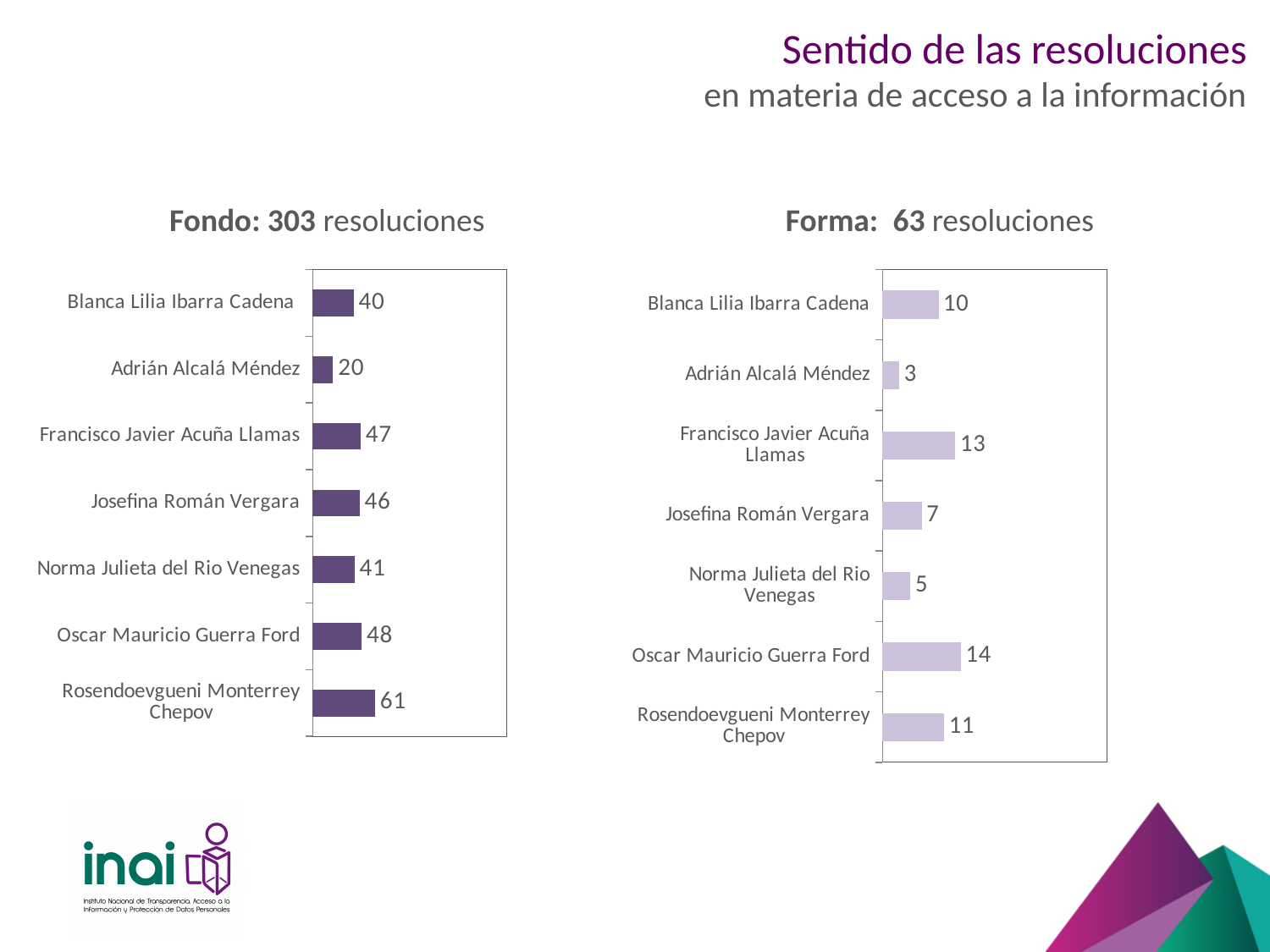

# Sentido de las resoluciones en materia de acceso a la información
Fondo: 303 resoluciones
Forma:  63 resoluciones

### Chart

| Category | Acceso |
|---|---|
| Rosendoevgueni Monterrey Chepov | 61.0 |
| Oscar Mauricio Guerra Ford | 48.0 |
| Norma Julieta del Rio Venegas | 41.0 |
| Josefina Román Vergara | 46.0 |
| Francisco Javier Acuña Llamas | 47.0 |
| Adrián Alcalá Méndez | 20.0 |
| Blanca Lilia Ibarra Cadena  | 40.0 |

### Chart

| Category | Acceso |
|---|---|
| Rosendoevgueni Monterrey Chepov | 11.0 |
| Oscar Mauricio Guerra Ford | 14.0 |
| Norma Julieta del Rio Venegas | 5.0 |
| Josefina Román Vergara | 7.0 |
| Francisco Javier Acuña Llamas | 13.0 |
| Adrián Alcalá Méndez | 3.0 |
| Blanca Lilia Ibarra Cadena | 10.0 |